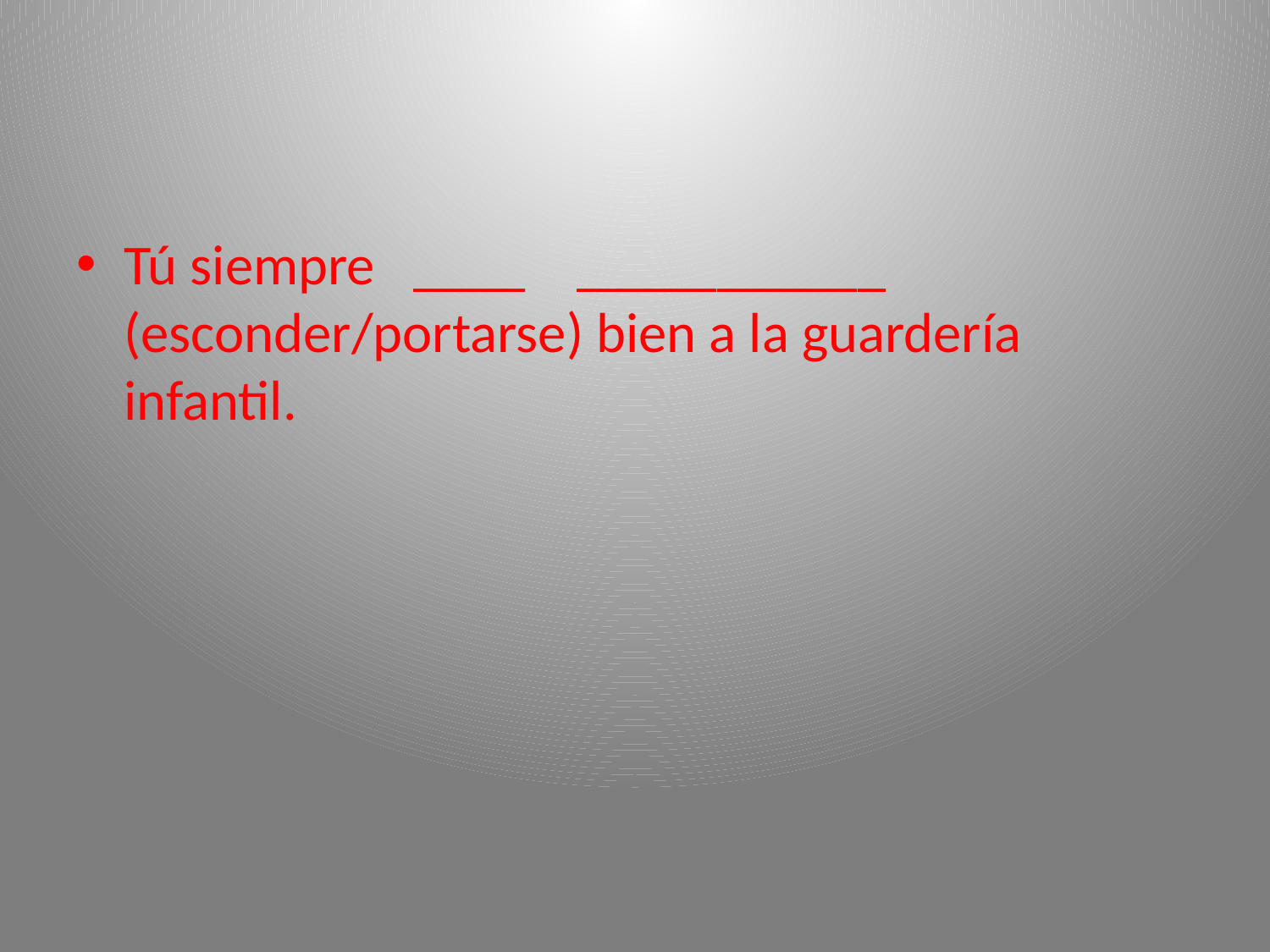

#
Tú siempre   ____    ___________ (esconder/portarse) bien a la guardería infantil.